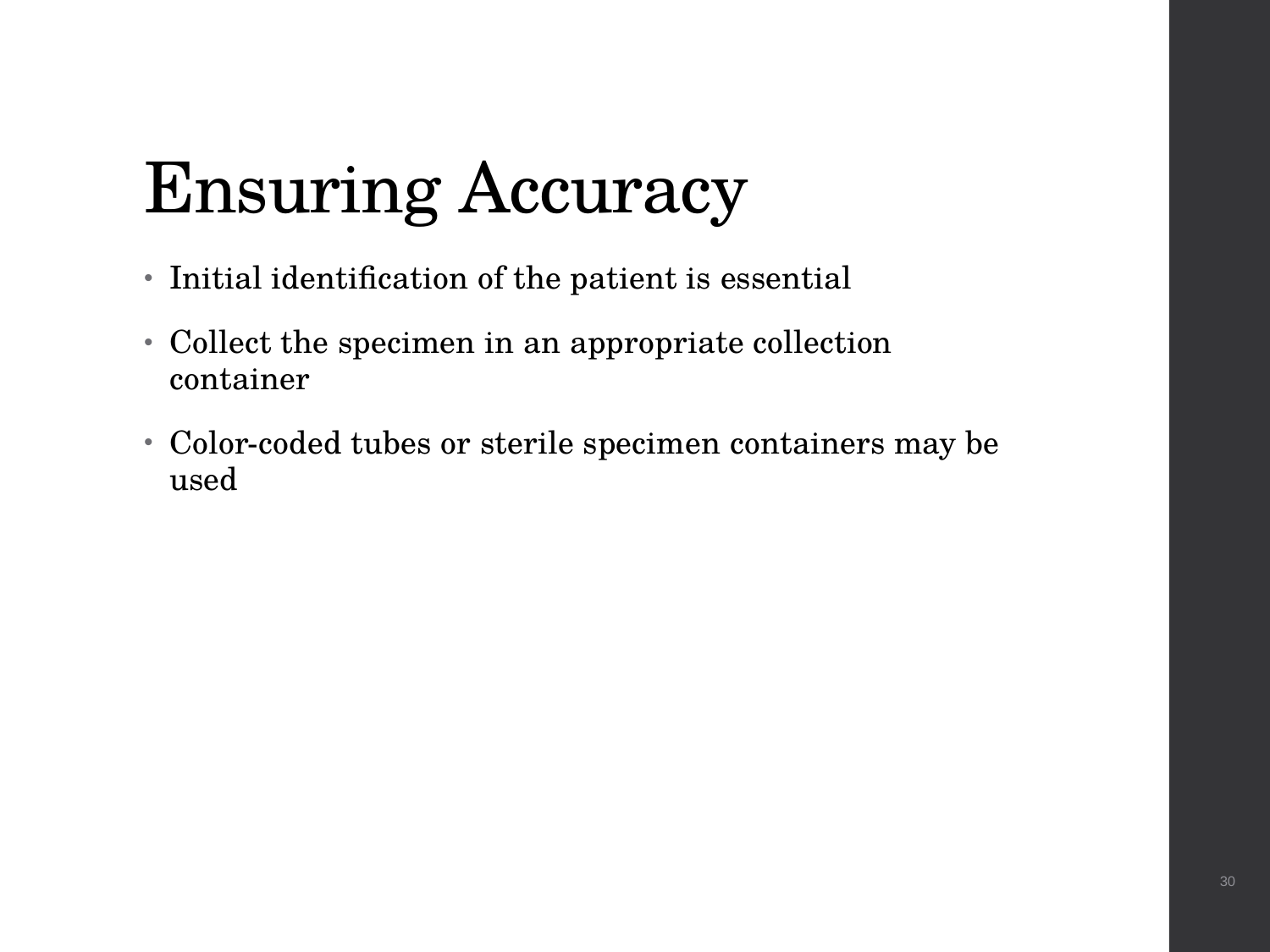

# Ensuring Accuracy
Initial identification of the patient is essential
Collect the specimen in an appropriate collection container
Color-coded tubes or sterile specimen containers may be used
 30